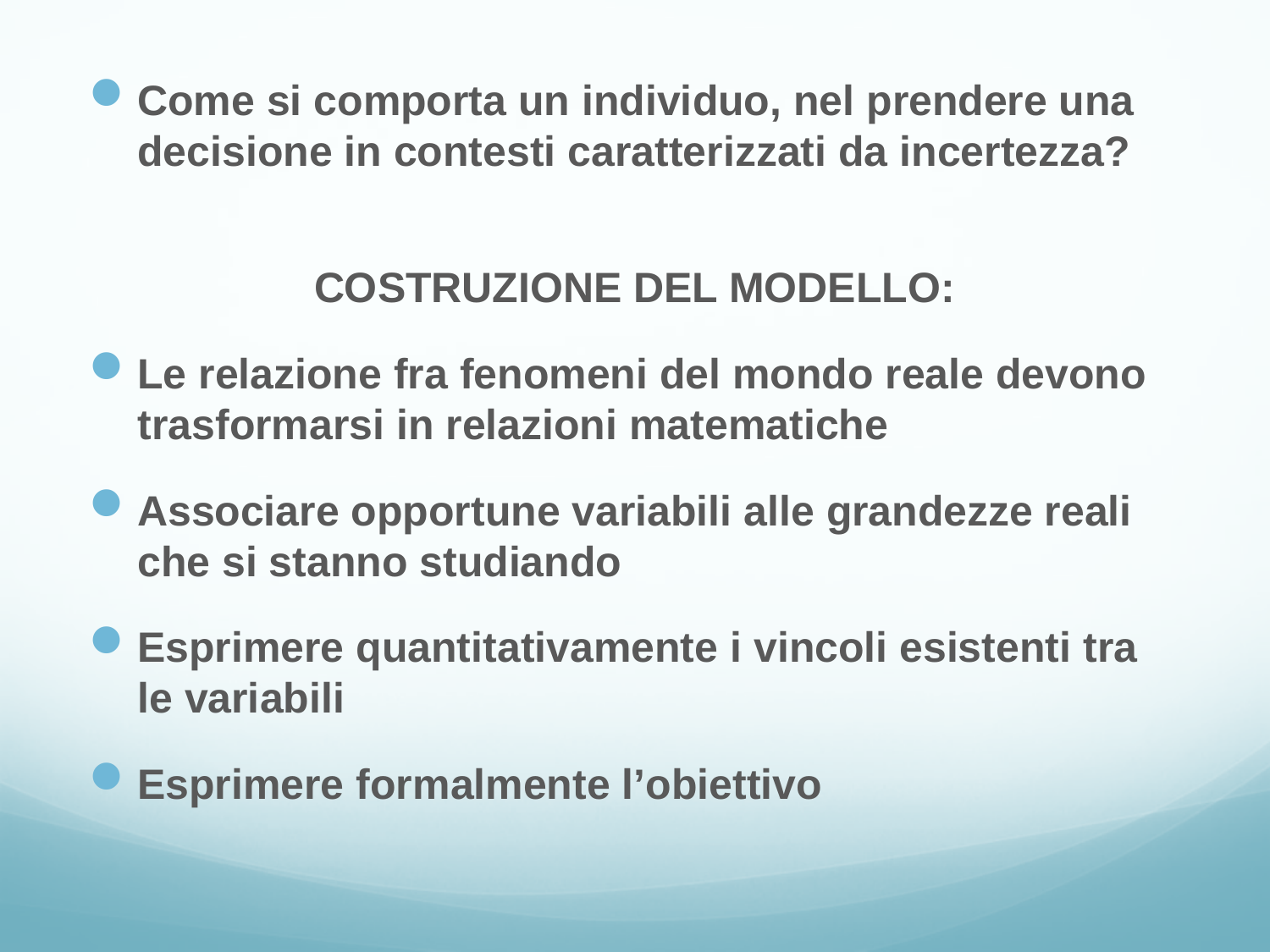

#
Come si comporta un individuo, nel prendere una decisione in contesti caratterizzati da incertezza?
COSTRUZIONE DEL MODELLO:
Le relazione fra fenomeni del mondo reale devono trasformarsi in relazioni matematiche
Associare opportune variabili alle grandezze reali che si stanno studiando
Esprimere quantitativamente i vincoli esistenti tra le variabili
Esprimere formalmente l’obiettivo